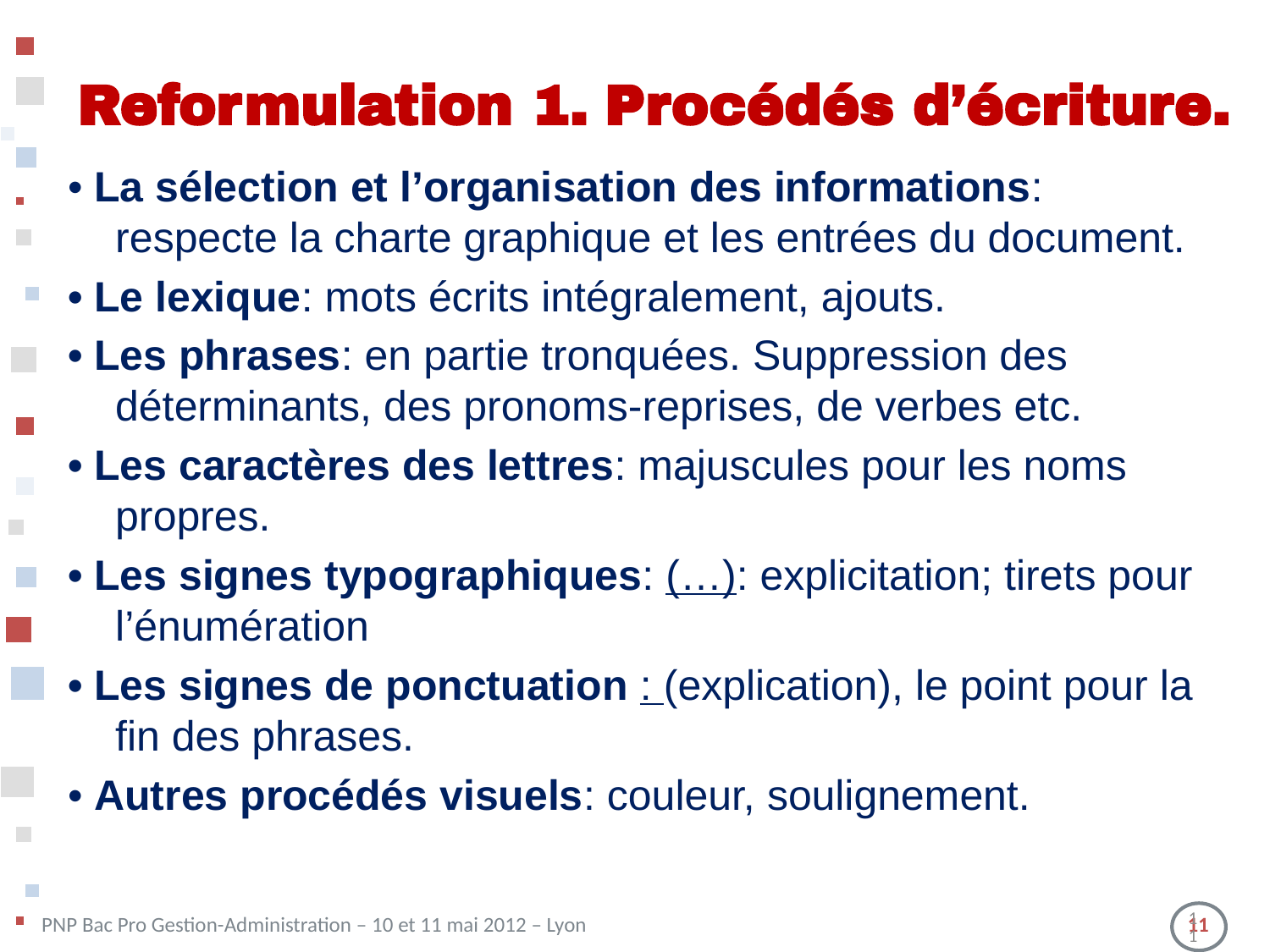

# Reformulation 1. Procédés d’écriture.
• La sélection et l’organisation des informations: respecte la charte graphique et les entrées du document.
• Le lexique: mots écrits intégralement, ajouts.
• Les phrases: en partie tronquées. Suppression des déterminants, des pronoms-reprises, de verbes etc.
• Les caractères des lettres: majuscules pour les noms propres.
• Les signes typographiques: (…): explicitation; tirets pour l’énumération
• Les signes de ponctuation : (explication), le point pour la fin des phrases.
• Autres procédés visuels: couleur, soulignement.
11